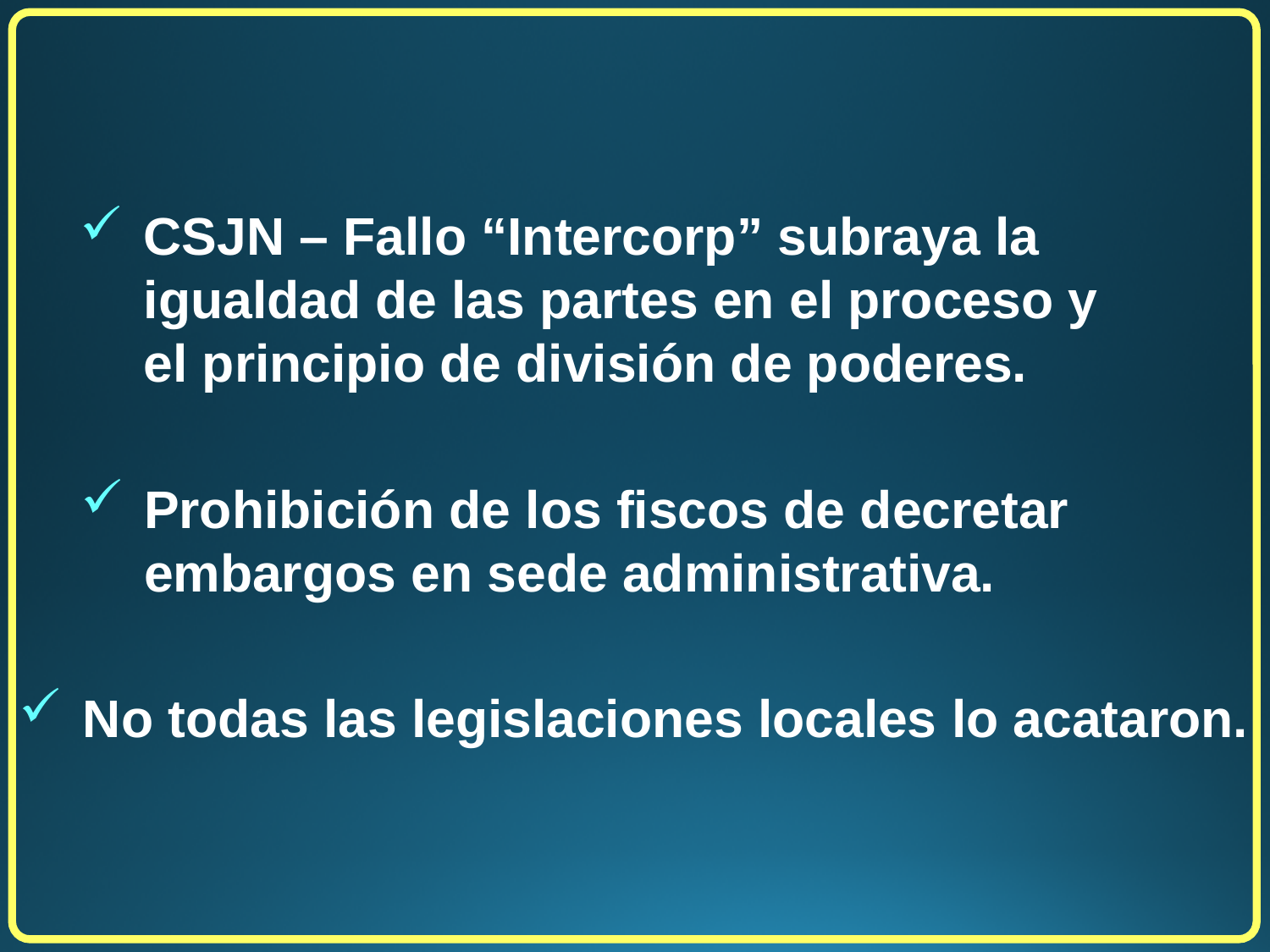

CSJN – Fallo “Intercorp” subraya la igualdad de las partes en el proceso y el principio de división de poderes.
Prohibición de los fiscos de decretar embargos en sede administrativa.
No todas las legislaciones locales lo acataron.